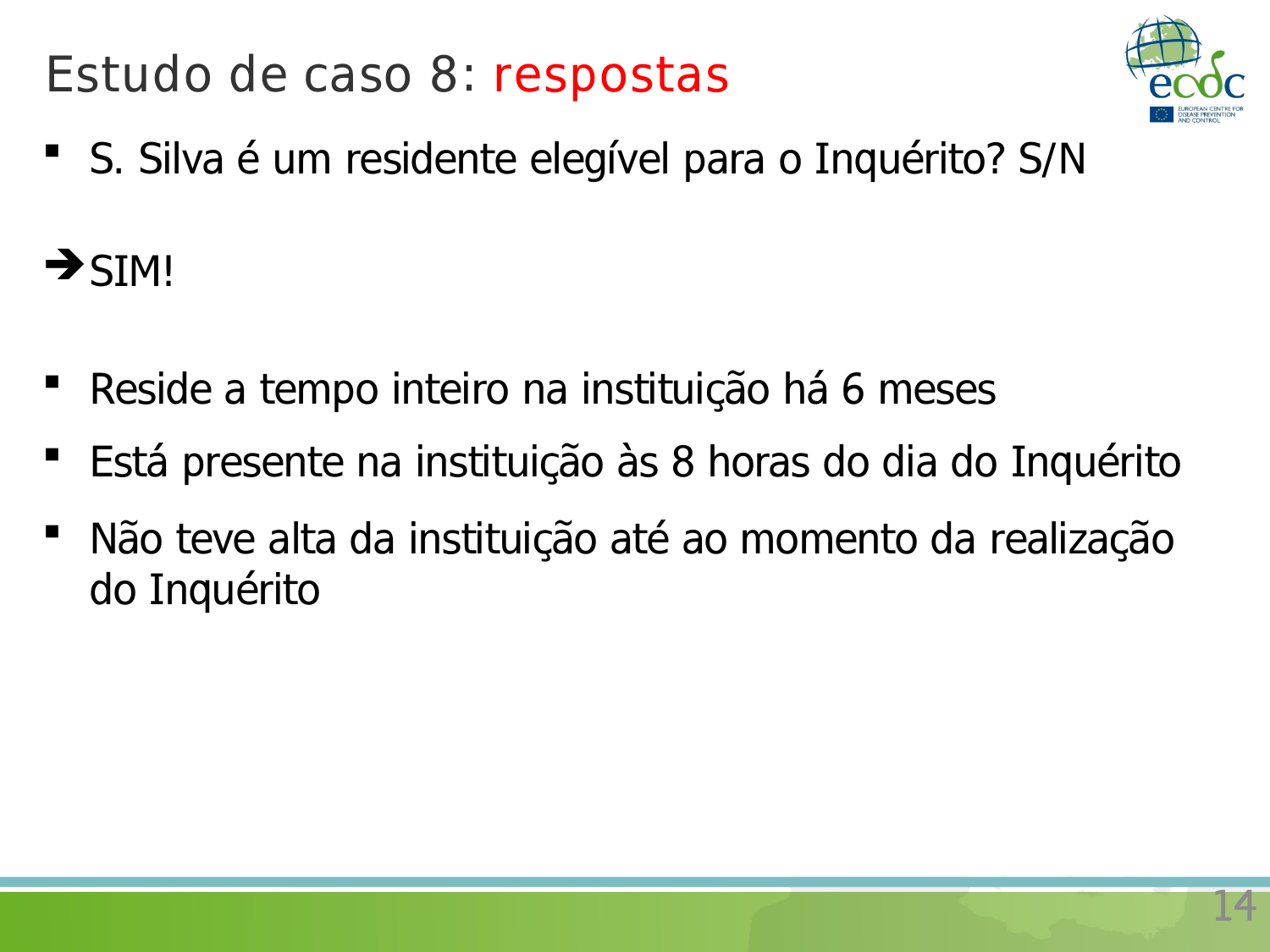

# Estudo de caso 8: respostas
S. Silva é um residente elegível para o Inquérito? S/N

SIM!

Reside a tempo inteiro na instituição há 6 meses
Está presente na instituição às 8 horas do dia do Inquérito
Não teve alta da instituição até ao momento da realização do Inquérito

14